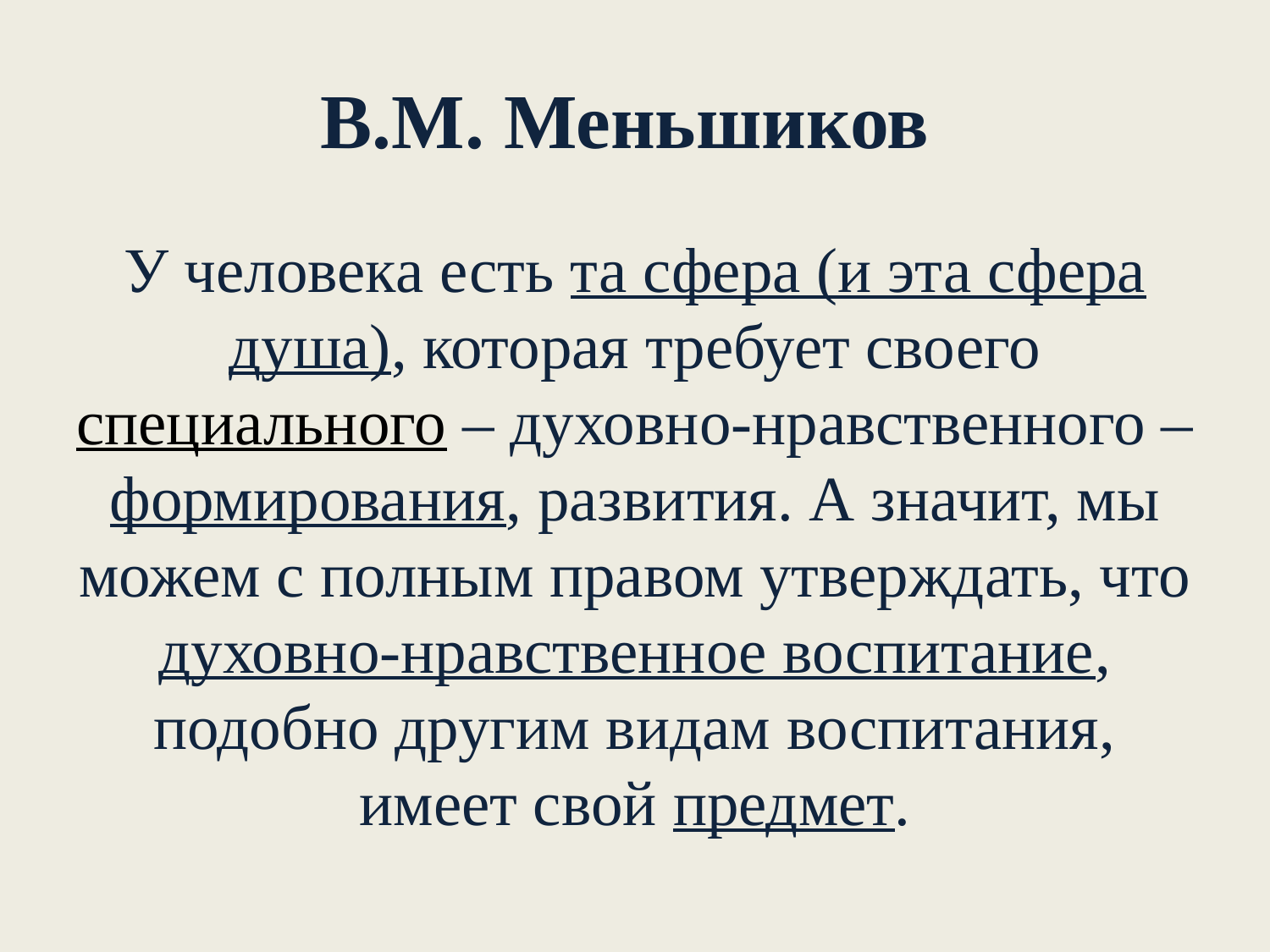

# В.М. Меньшиков
У человека есть та сфера (и эта сфера душа), которая требует своего специального – духовно-нравственного – формирования, развития. А значит, мы можем с полным правом утверждать, что духовно-нравственное воспитание, подобно другим видам воспитания, имеет свой предмет.